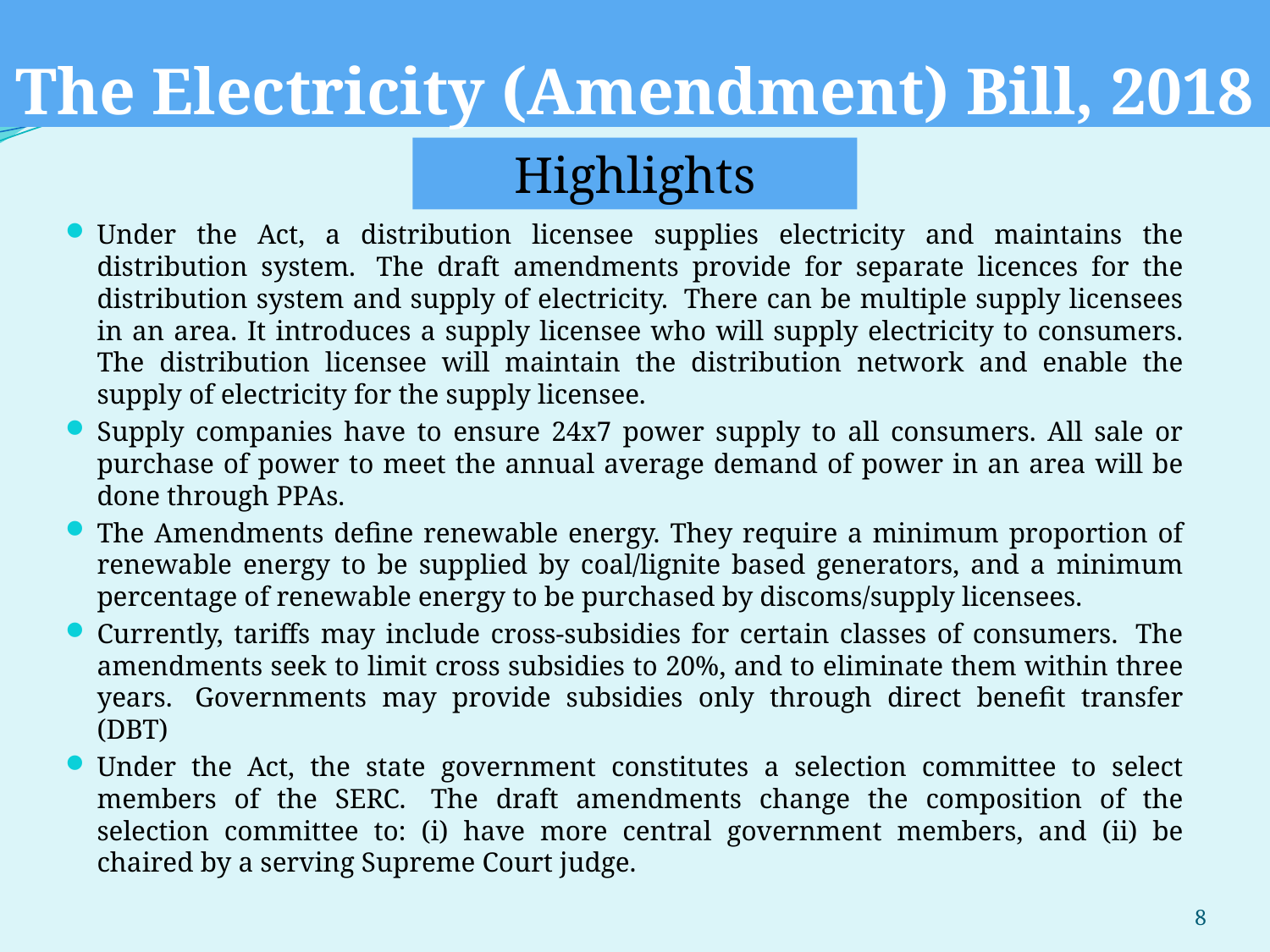

# The Electricity (Amendment) Bill, 2018
Highlights
Under the Act, a distribution licensee supplies electricity and maintains the distribution system.  The draft amendments provide for separate licences for the distribution system and supply of electricity.  There can be multiple supply licensees in an area. It introduces a supply licensee who will supply electricity to consumers. The distribution licensee will maintain the distribution network and enable the supply of electricity for the supply licensee.
Supply companies have to ensure 24x7 power supply to all consumers. All sale or purchase of power to meet the annual average demand of power in an area will be done through PPAs.
The Amendments define renewable energy. They require a minimum proportion of renewable energy to be supplied by coal/lignite based generators, and a minimum percentage of renewable energy to be purchased by discoms/supply licensees.
Currently, tariffs may include cross-subsidies for certain classes of consumers.  The amendments seek to limit cross subsidies to 20%, and to eliminate them within three years.  Governments may provide subsidies only through direct benefit transfer (DBT)
Under the Act, the state government constitutes a selection committee to select members of the SERC.  The draft amendments change the composition of the selection committee to: (i) have more central government members, and (ii) be chaired by a serving Supreme Court judge.
8